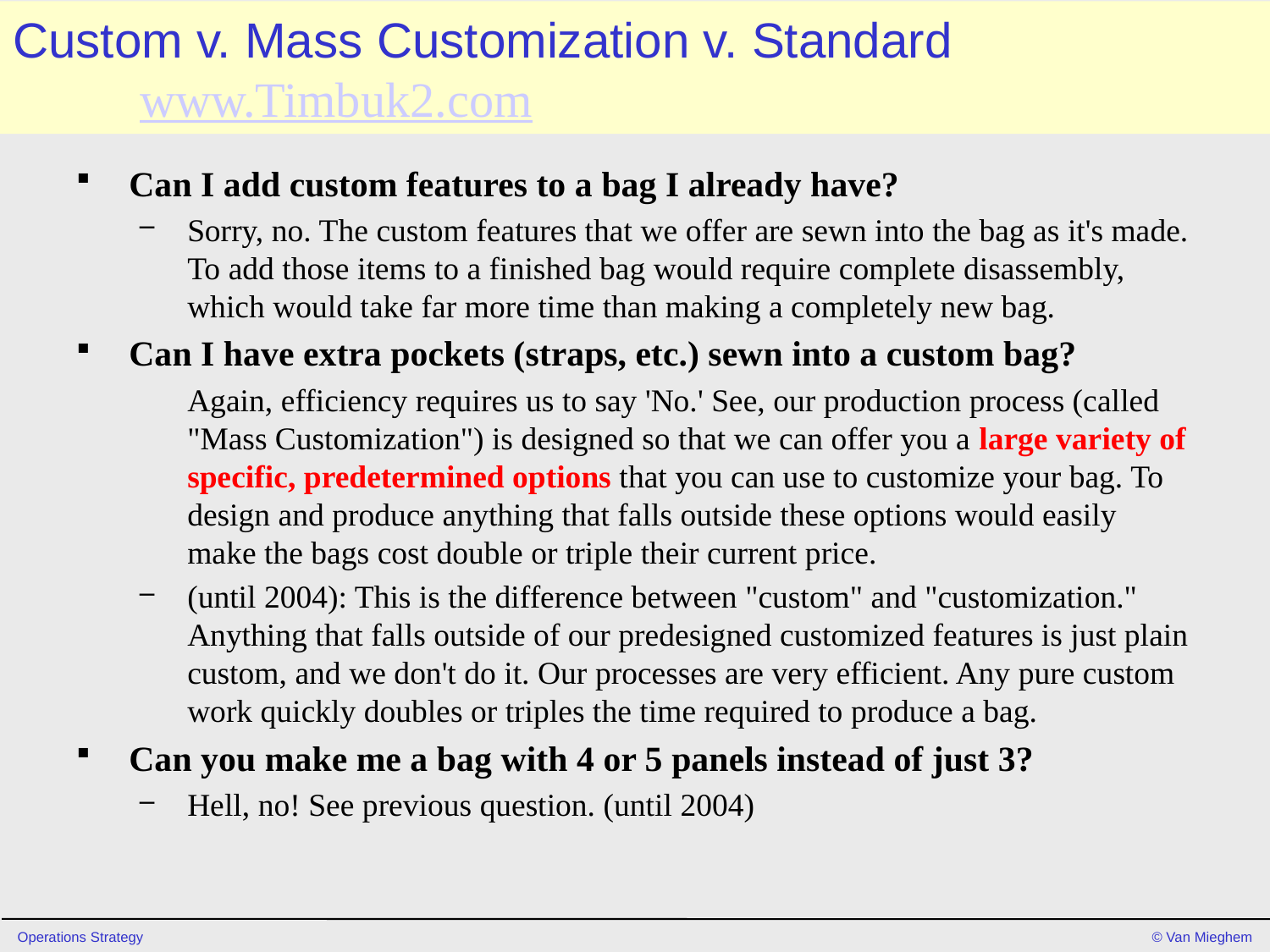

# Custom v. Mass Customization v. Standard www.Timbuk2.com
Can I add custom features to a bag I already have?
Sorry, no. The custom features that we offer are sewn into the bag as it's made. To add those items to a finished bag would require complete disassembly, which would take far more time than making a completely new bag.
Can I have extra pockets (straps, etc.) sewn into a custom bag?
	Again, efficiency requires us to say 'No.' See, our production process (called "Mass Customization") is designed so that we can offer you a large variety of specific, predetermined options that you can use to customize your bag. To design and produce anything that falls outside these options would easily make the bags cost double or triple their current price.
(until 2004): This is the difference between "custom" and "customization." Anything that falls outside of our predesigned customized features is just plain custom, and we don't do it. Our processes are very efficient. Any pure custom work quickly doubles or triples the time required to produce a bag.
Can you make me a bag with 4 or 5 panels instead of just 3?
Hell, no! See previous question. (until 2004)